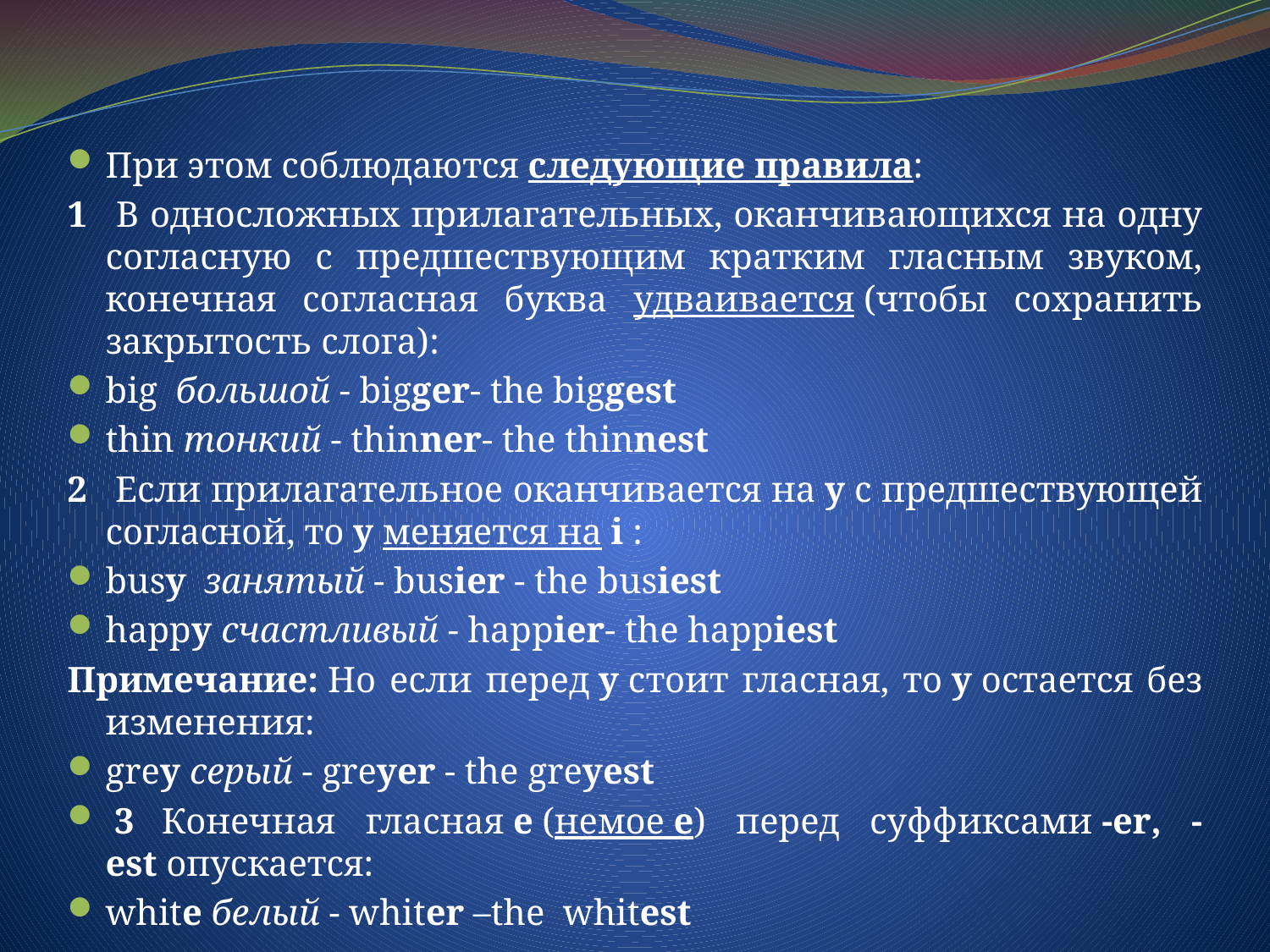

При этом соблюдаются следующие правила:
1   В односложных прилагательных, оканчивающихся на одну согласную с предшествующим кратким гласным звуком, конечная согласная буква удваивается (чтобы сохранить закрытость слога):
big  большой - bigger- the biggest
thin тонкий - thinner- the thinnest
2   Если прилагательное оканчивается на y с предшествующей согласной, то y меняется на i :
busy  занятый - busier - the busiest
happy счастливый - happier- the happiest
Примечание: Но если перед y стоит гласная, то y остается без изменения:
grey серый - greyer - the greyest
 3   Конечная гласная e (немое e) перед суффиксами -er, -est опускается:
white белый - whiter –the  whitest